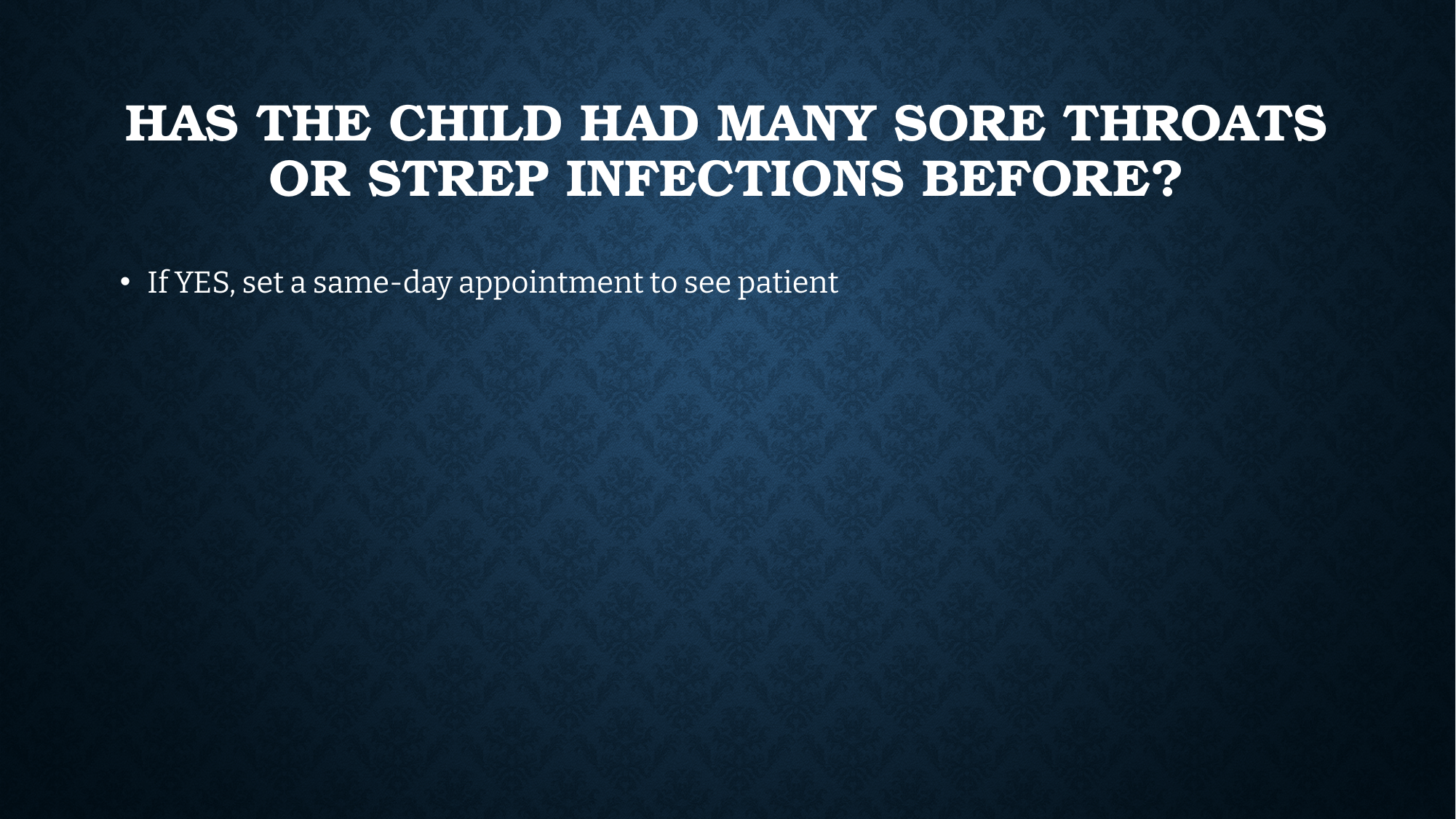

# Has the child had many sore throats or strep infections before?
If YES, set a same-day appointment to see patient